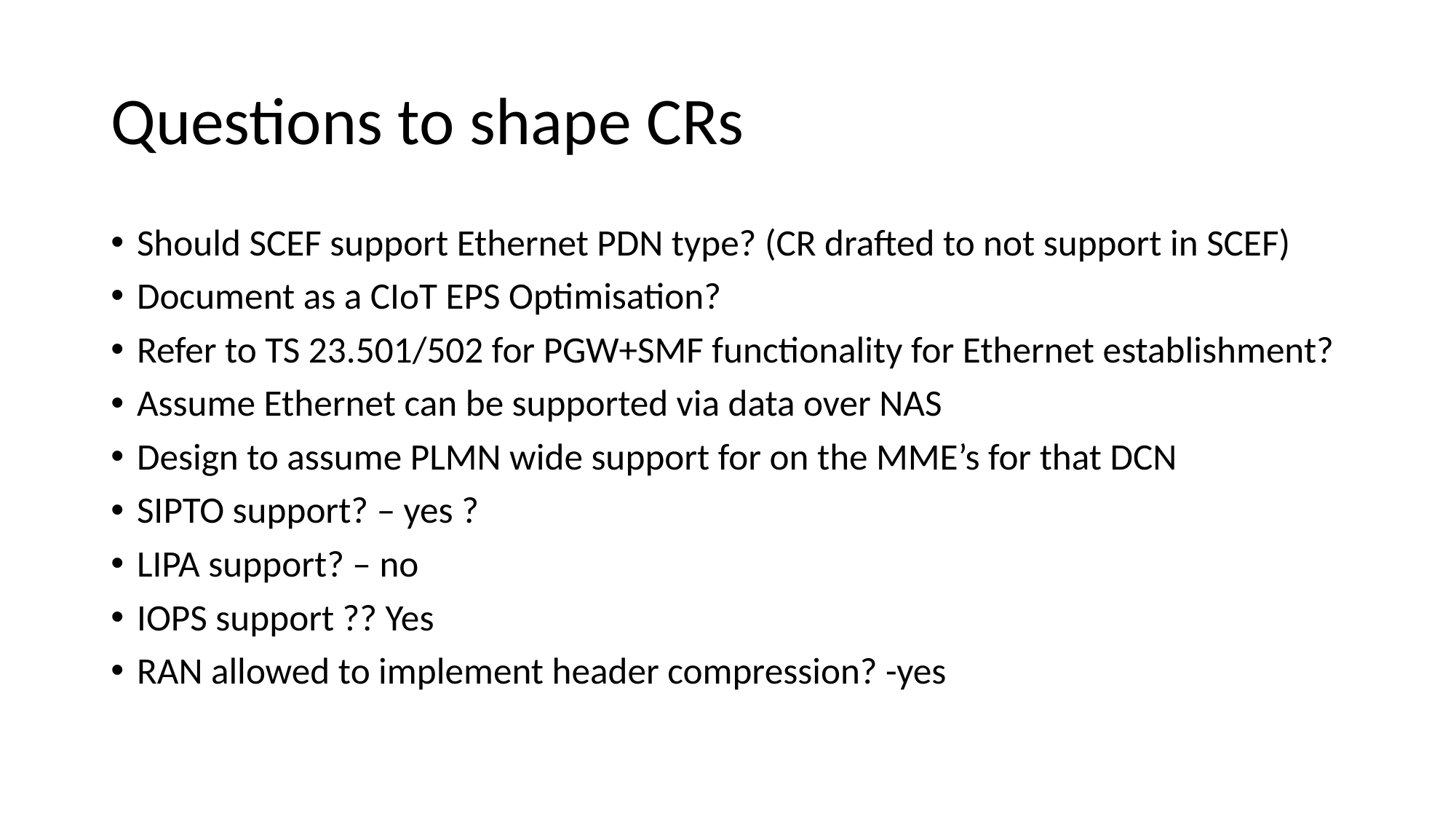

# Questions to shape CRs
Should SCEF support Ethernet PDN type? (CR drafted to not support in SCEF)
Document as a CIoT EPS Optimisation?
Refer to TS 23.501/502 for PGW+SMF functionality for Ethernet establishment?
Assume Ethernet can be supported via data over NAS
Design to assume PLMN wide support for on the MME’s for that DCN
SIPTO support? – yes ?
LIPA support? – no
IOPS support ?? Yes
RAN allowed to implement header compression? -yes